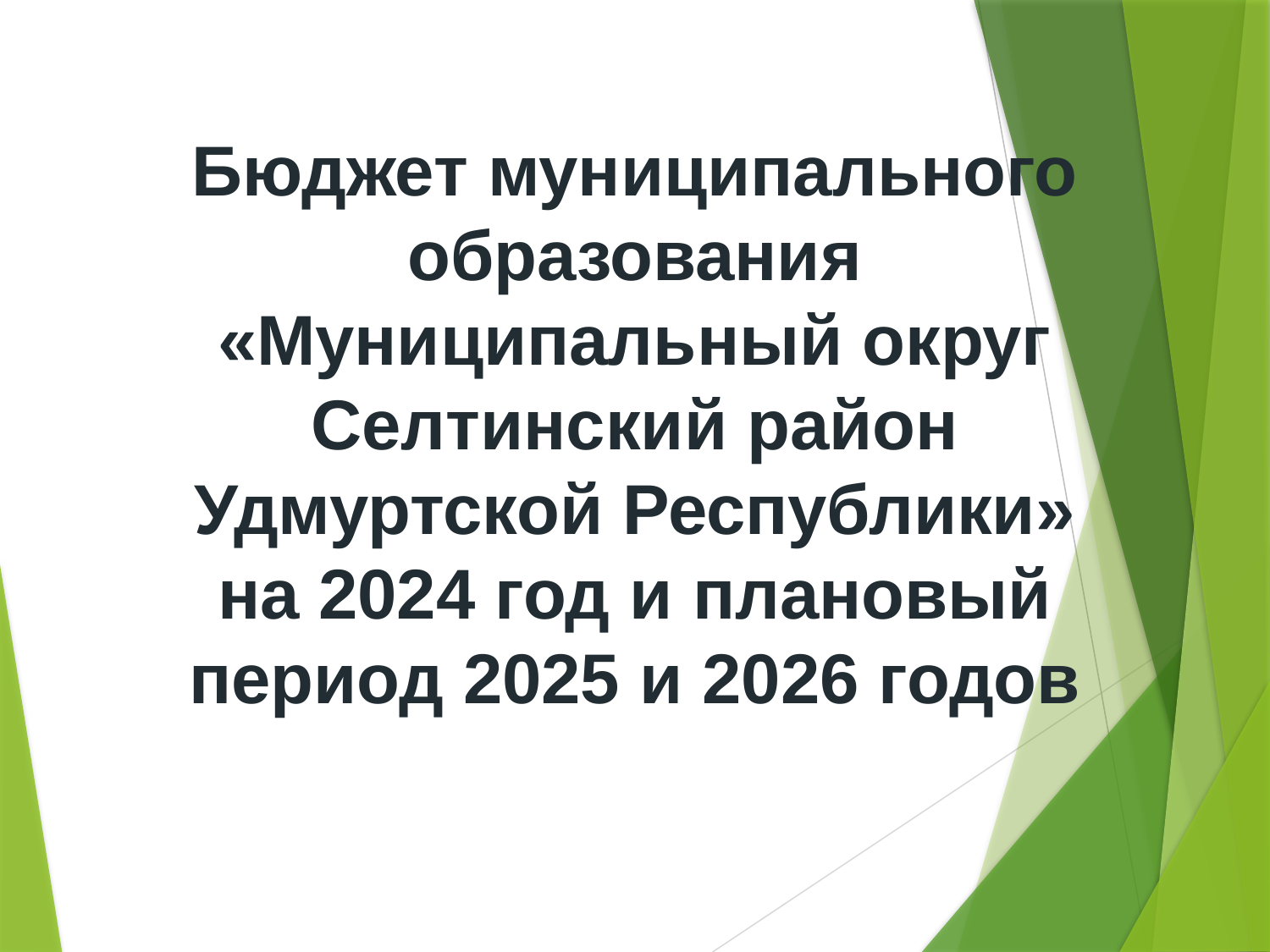

Бюджет муниципального образования «Муниципальный округ Селтинский район Удмуртской Республики» на 2024 год и плановый период 2025 и 2026 годов